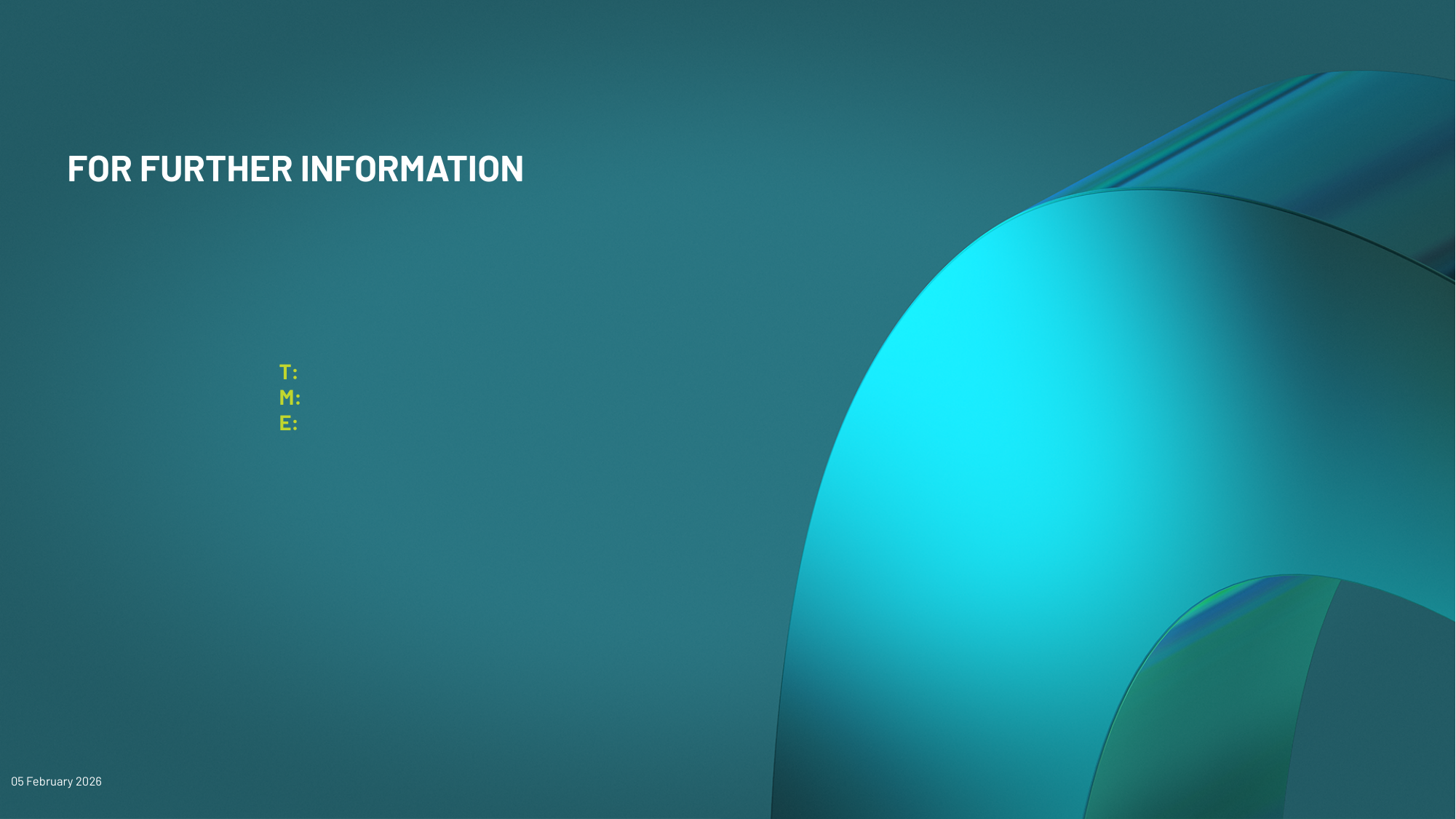

# For further information

05 February 2026